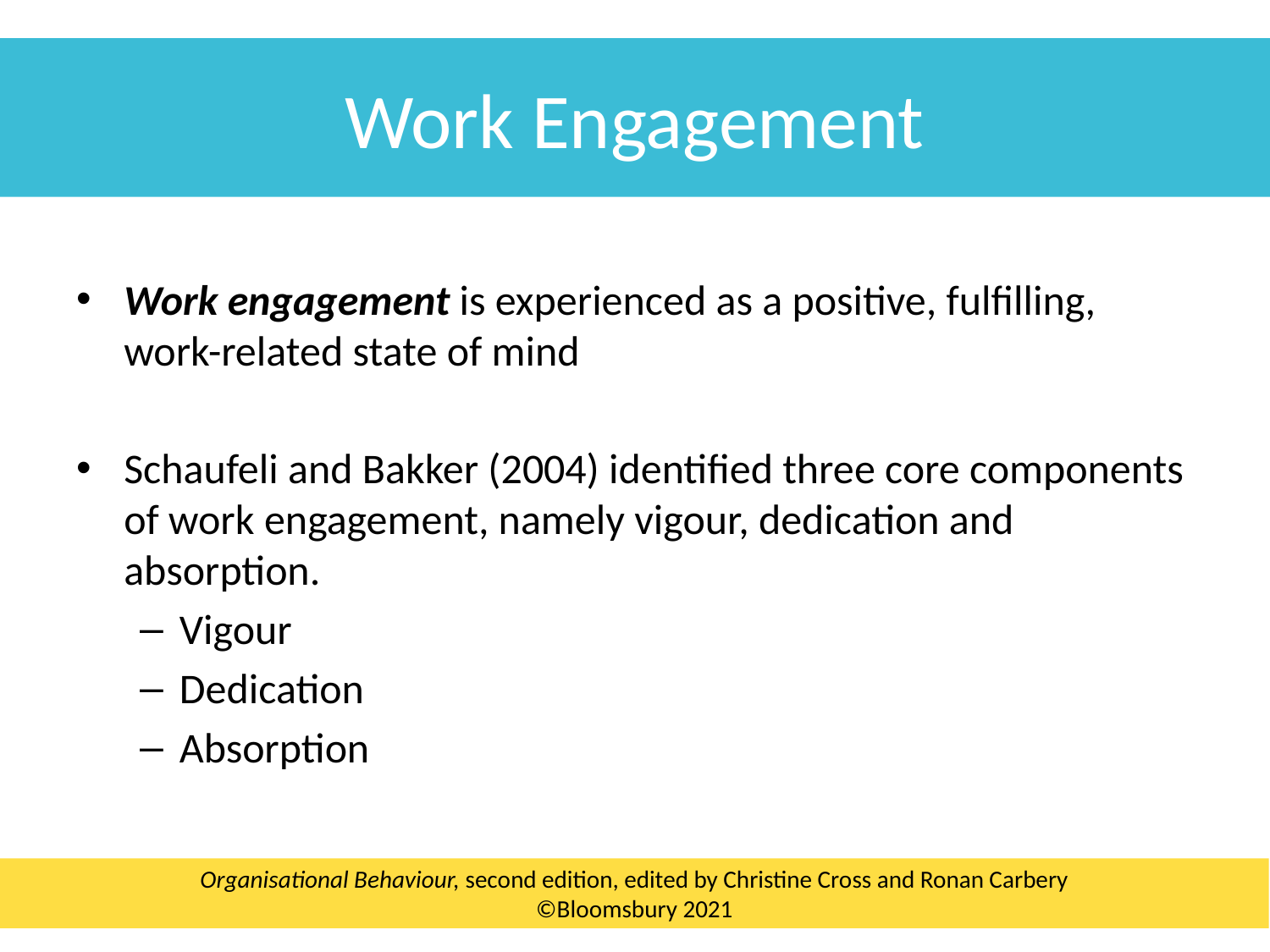

Work Engagement
Work engagement is experienced as a positive, fulfilling, work-related state of mind

Schaufeli and Bakker (2004) identified three core components of work engagement, namely vigour, dedication and absorption.
Vigour
Dedication
Absorption